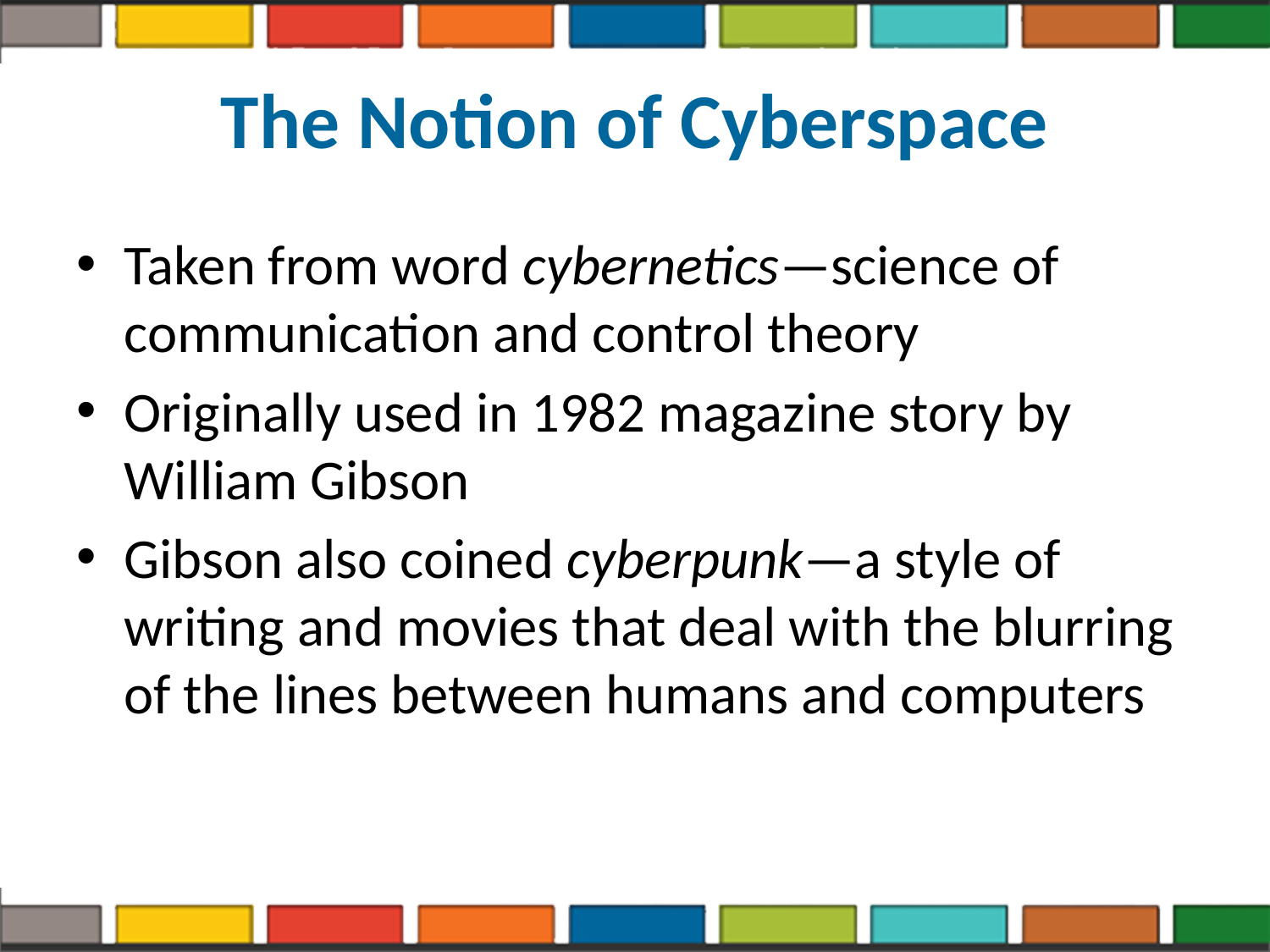

# The Notion of Cyberspace
Taken from word cybernetics—science of communication and control theory
Originally used in 1982 magazine story by William Gibson
Gibson also coined cyberpunk—a style of writing and movies that deal with the blurring of the lines between humans and computers